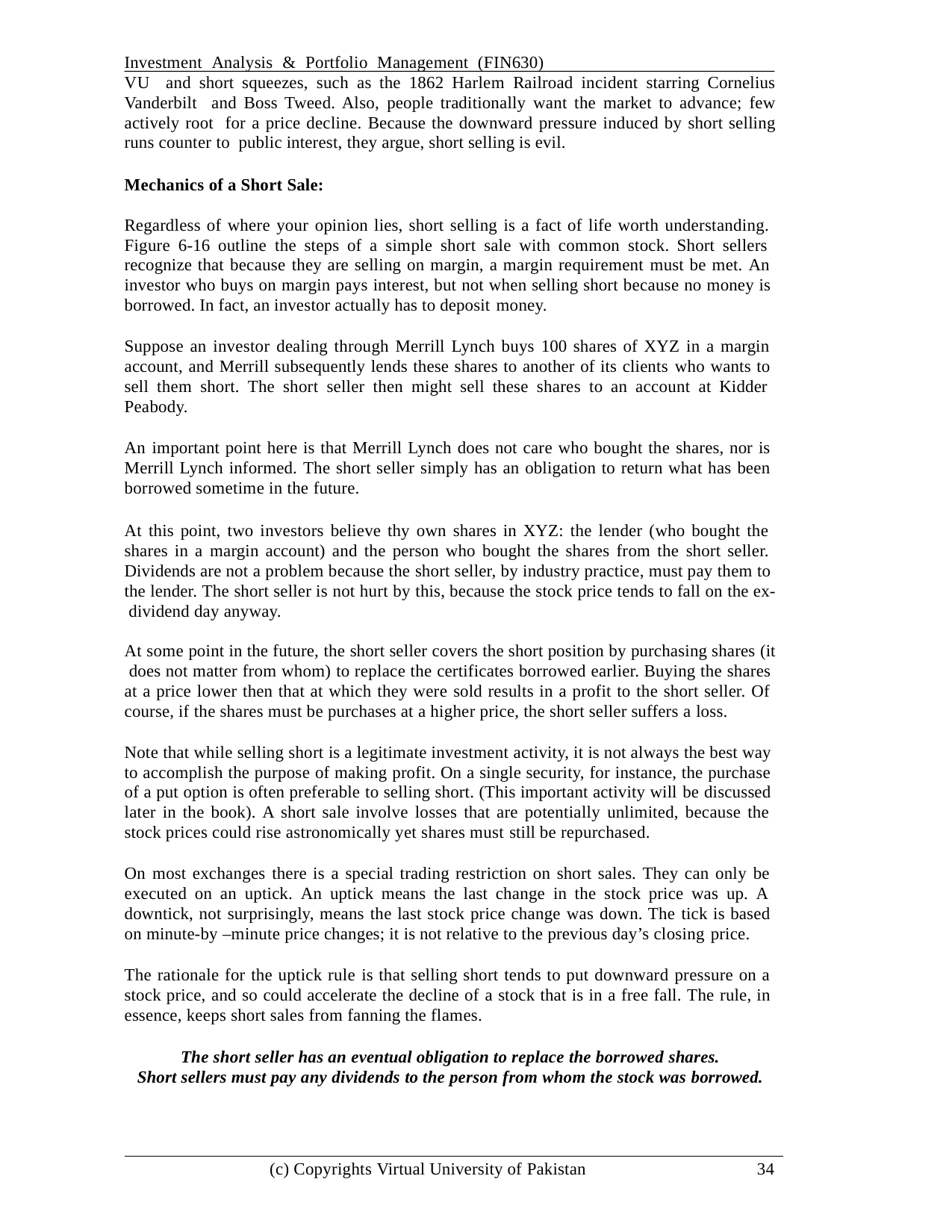

Investment Analysis & Portfolio Management (FIN630)	VU  and short squeezes, such as the 1862 Harlem Railroad incident starring Cornelius Vanderbilt  and Boss Tweed. Also, people traditionally want the market to advance; few actively root  for a price decline. Because the downward pressure induced by short selling runs counter to  public interest, they argue, short selling is evil.

Mechanics of a Short Sale:

Regardless of where your opinion lies, short selling is a fact of life worth understanding.  Figure 6-16 outline the steps of a simple short sale with common stock. Short sellers  recognize that because they are selling on margin, a margin requirement must be met. An  investor who buys on margin pays interest, but not when selling short because no money is  borrowed. In fact, an investor actually has to deposit money.

Suppose an investor dealing through Merrill Lynch buys 100 shares of XYZ in a margin  account, and Merrill subsequently lends these shares to another of its clients who wants to  sell them short. The short seller then might sell these shares to an account at Kidder  Peabody.

An important point here is that Merrill Lynch does not care who bought the shares, nor is  Merrill Lynch informed. The short seller simply has an obligation to return what has been  borrowed sometime in the future.

At this point, two investors believe thy own shares in XYZ: the lender (who bought the  shares in a margin account) and the person who bought the shares from the short seller.  Dividends are not a problem because the short seller, by industry practice, must pay them to  the lender. The short seller is not hurt by this, because the stock price tends to fall on the ex-  dividend day anyway.

At some point in the future, the short seller covers the short position by purchasing shares (it  does not matter from whom) to replace the certificates borrowed earlier. Buying the shares  at a price lower then that at which they were sold results in a profit to the short seller. Of  course, if the shares must be purchases at a higher price, the short seller suffers a loss.

Note that while selling short is a legitimate investment activity, it is not always the best way  to accomplish the purpose of making profit. On a single security, for instance, the purchase  of a put option is often preferable to selling short. (This important activity will be discussed  later in the book). A short sale involve losses that are potentially unlimited, because the  stock prices could rise astronomically yet shares must still be repurchased.

On most exchanges there is a special trading restriction on short sales. They can only be  executed on an uptick. An uptick means the last change in the stock price was up. A  downtick, not surprisingly, means the last stock price change was down. The tick is based  on minute-by –minute price changes; it is not relative to the previous day’s closing price.

The rationale for the uptick rule is that selling short tends to put downward pressure on a  stock price, and so could accelerate the decline of a stock that is in a free fall. The rule, in  essence, keeps short sales from fanning the flames.

The short seller has an eventual obligation to replace the borrowed shares.
Short sellers must pay any dividends to the person from whom the stock was borrowed.

(c) Copyrights Virtual University of Pakistan
34